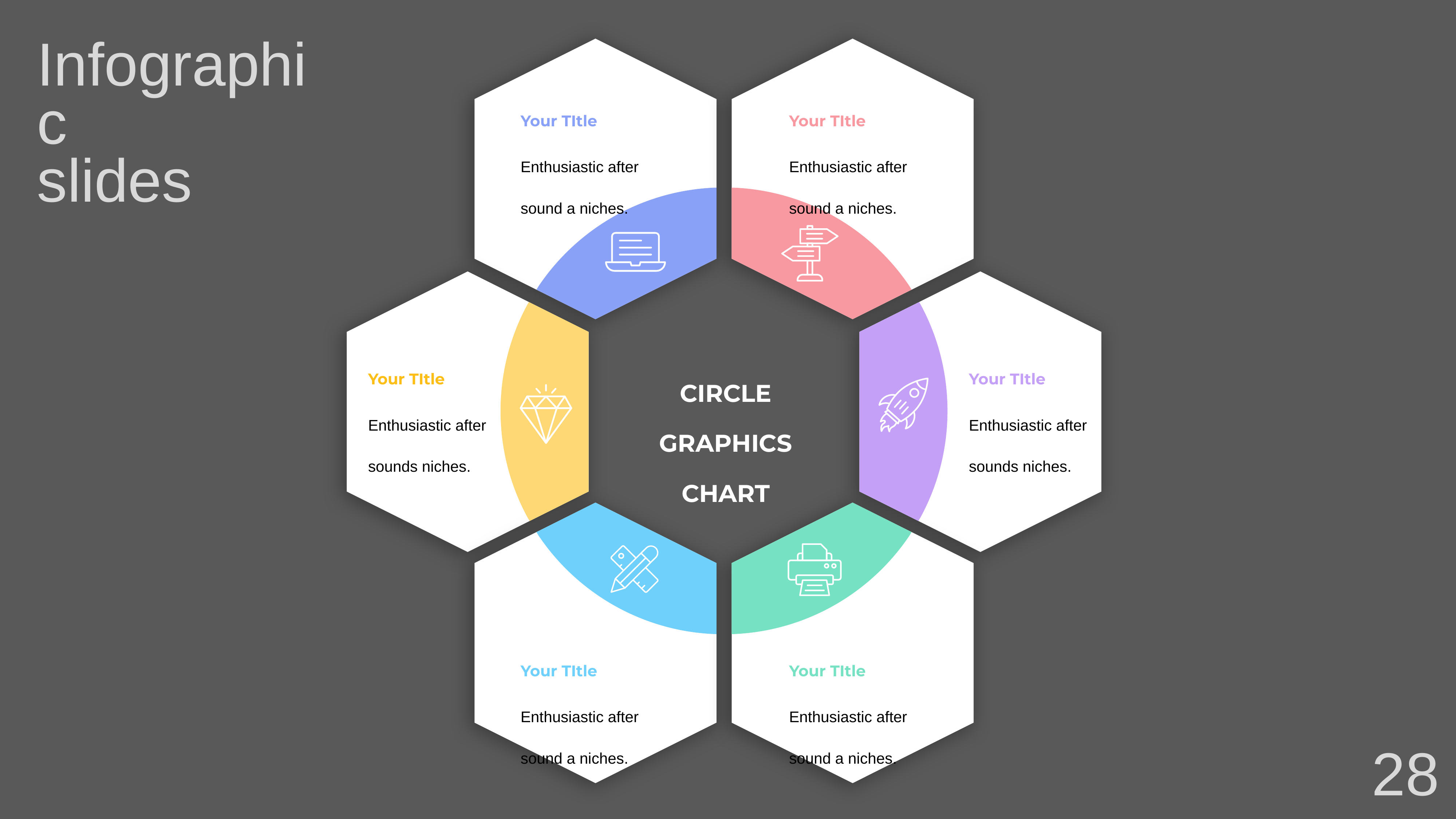

Infographic
slides

Your TItle
Enthusiastic after sound a niches.
Your TItle
Enthusiastic after sound a niches.

Your TItle
Enthusiastic after sounds niches.
Your TItle
Enthusiastic after sounds niches.
CIRCLE
GRAPHICS
CHART

Your TItle
Enthusiastic after sound a niches.
Your TItle
Enthusiastic after sound a niches.
28.